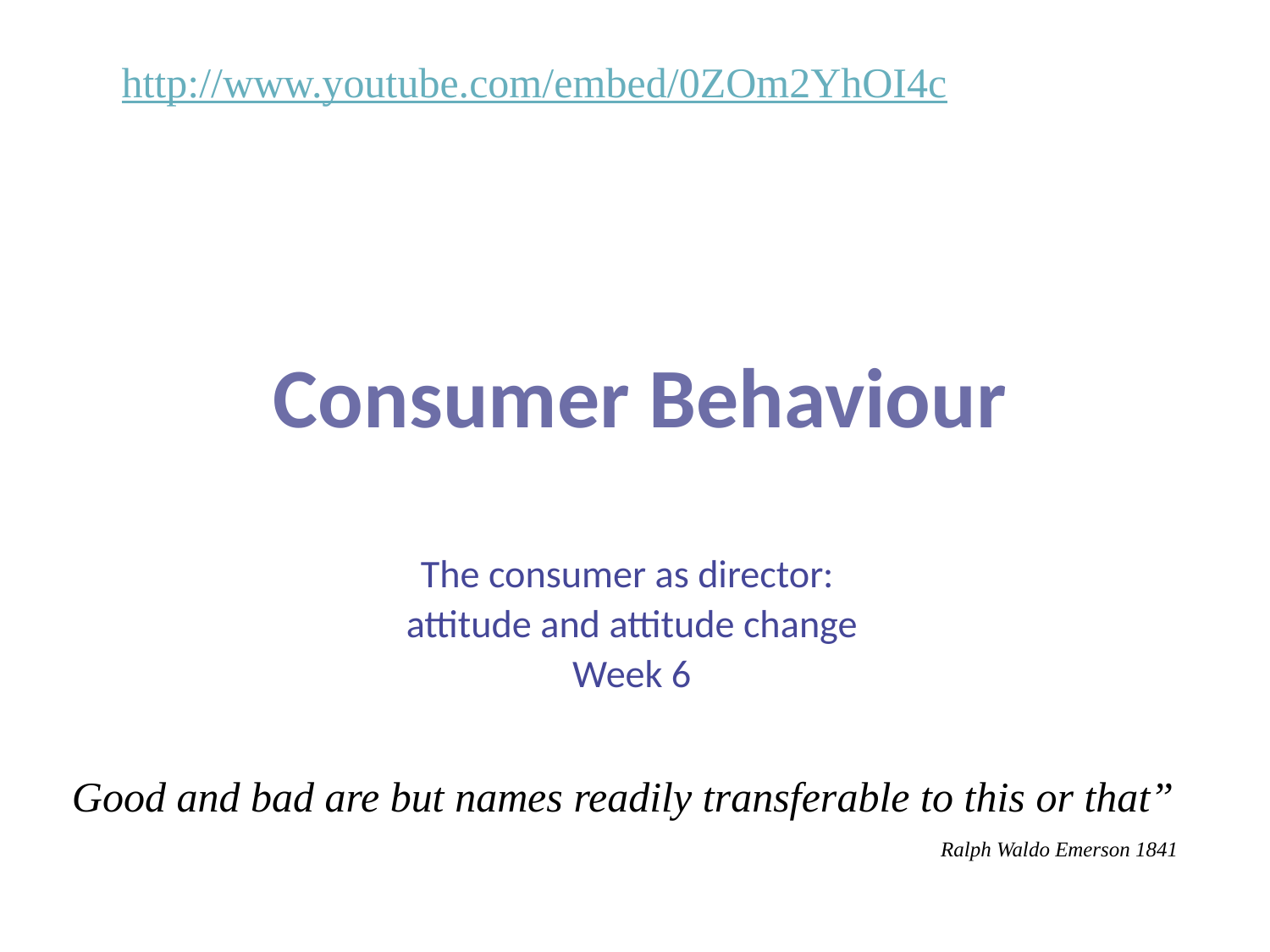

http://www.youtube.com/embed/0ZOm2YhOI4c

# Consumer Behaviour

The consumer as director:
attitude and attitude change
Week 6

Good and bad are but names readily transferable to this or that”

Ralph Waldo Emerson 1841